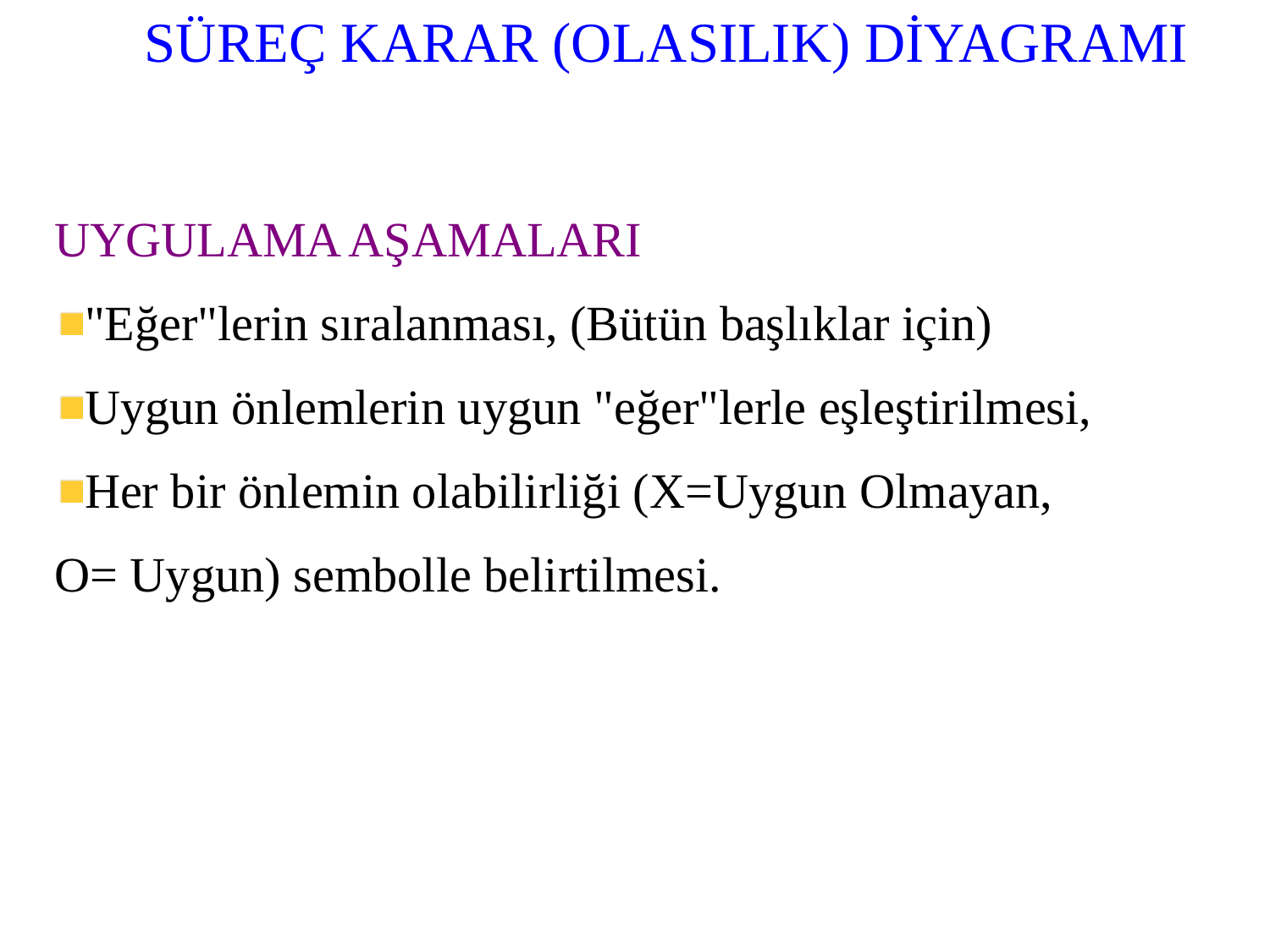

SÜREÇ KARAR (OLASILIK) DİYAGRAMI

UYGULAMA AŞAMALARI
"Eğer"lerin sıralanması, (Bütün başlıklar için)
Uygun önlemlerin uygun "eğer"lerle eşleştirilmesi,
Her bir önlemin olabilirliği (X=Uygun Olmayan,
O= Uygun) sembolle belirtilmesi.